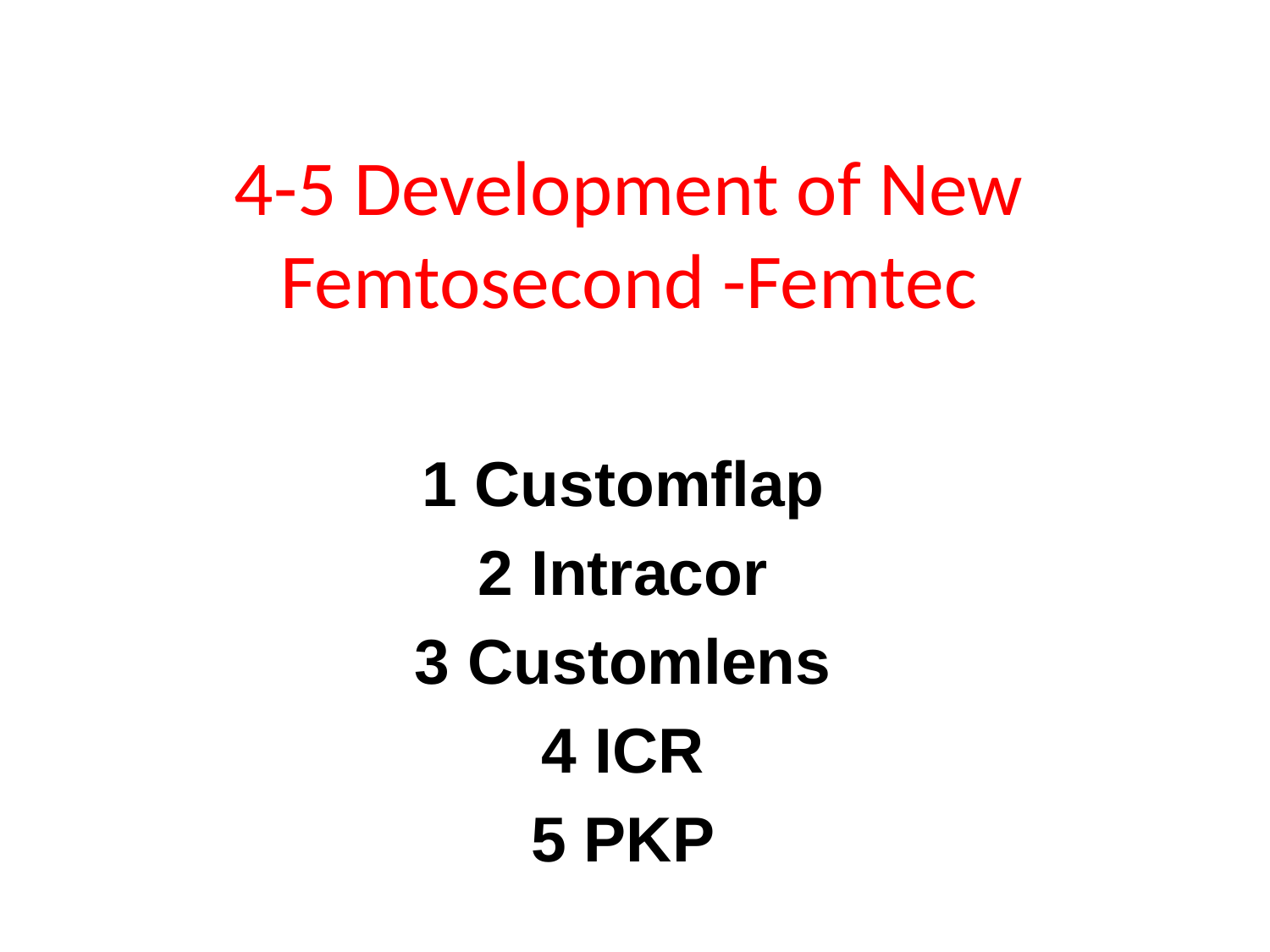

# 4-5 Development of New Femtosecond -Femtec
1 Customflap
2 Intracor
3 Customlens
4 ICR
5 PKP